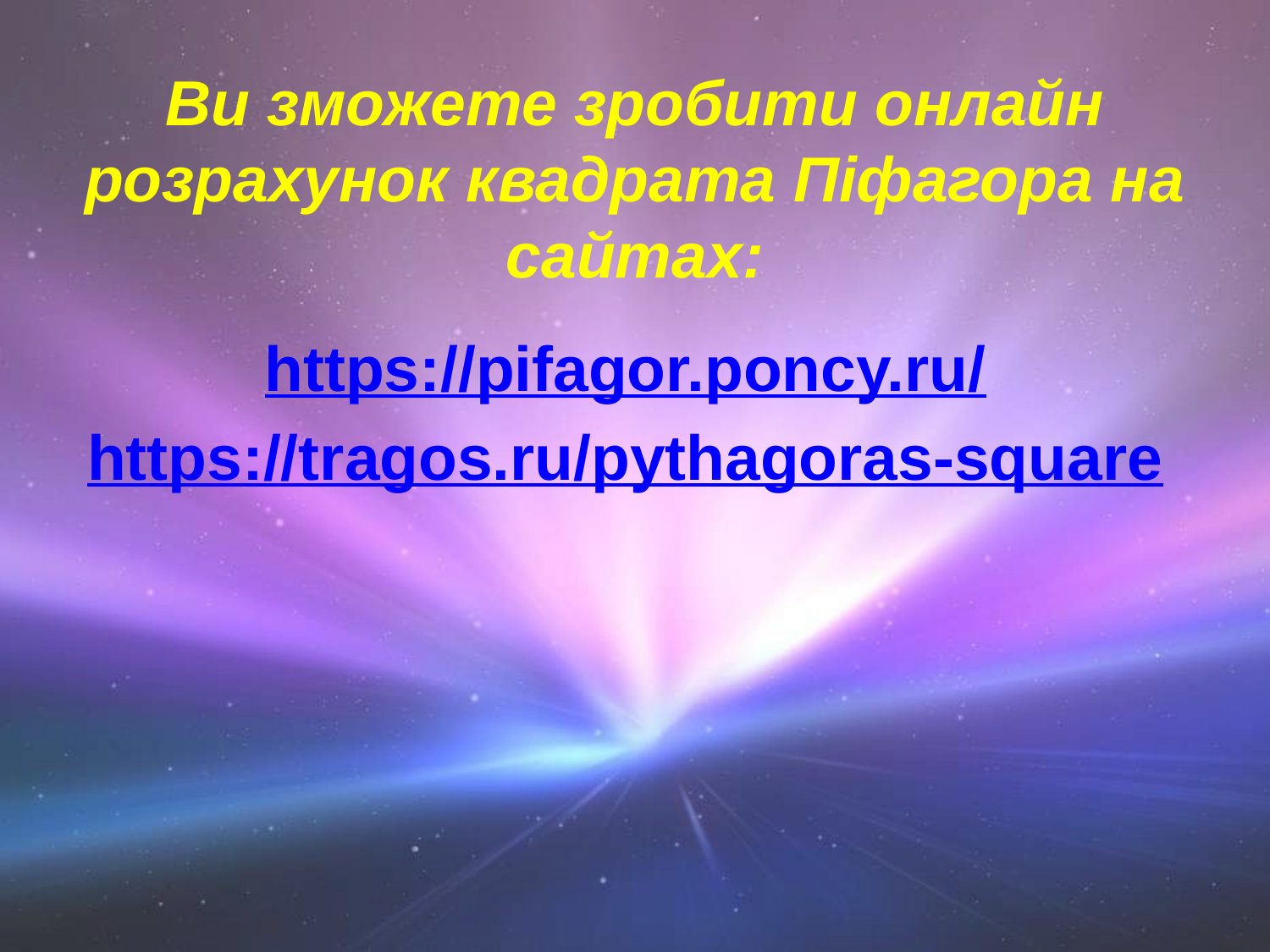

# Ви зможете зробити онлайн розрахунок квадрата Піфагора на сайтах:

https://pifagor.poncy.ru/
https://tragos.ru/pythagoras-square